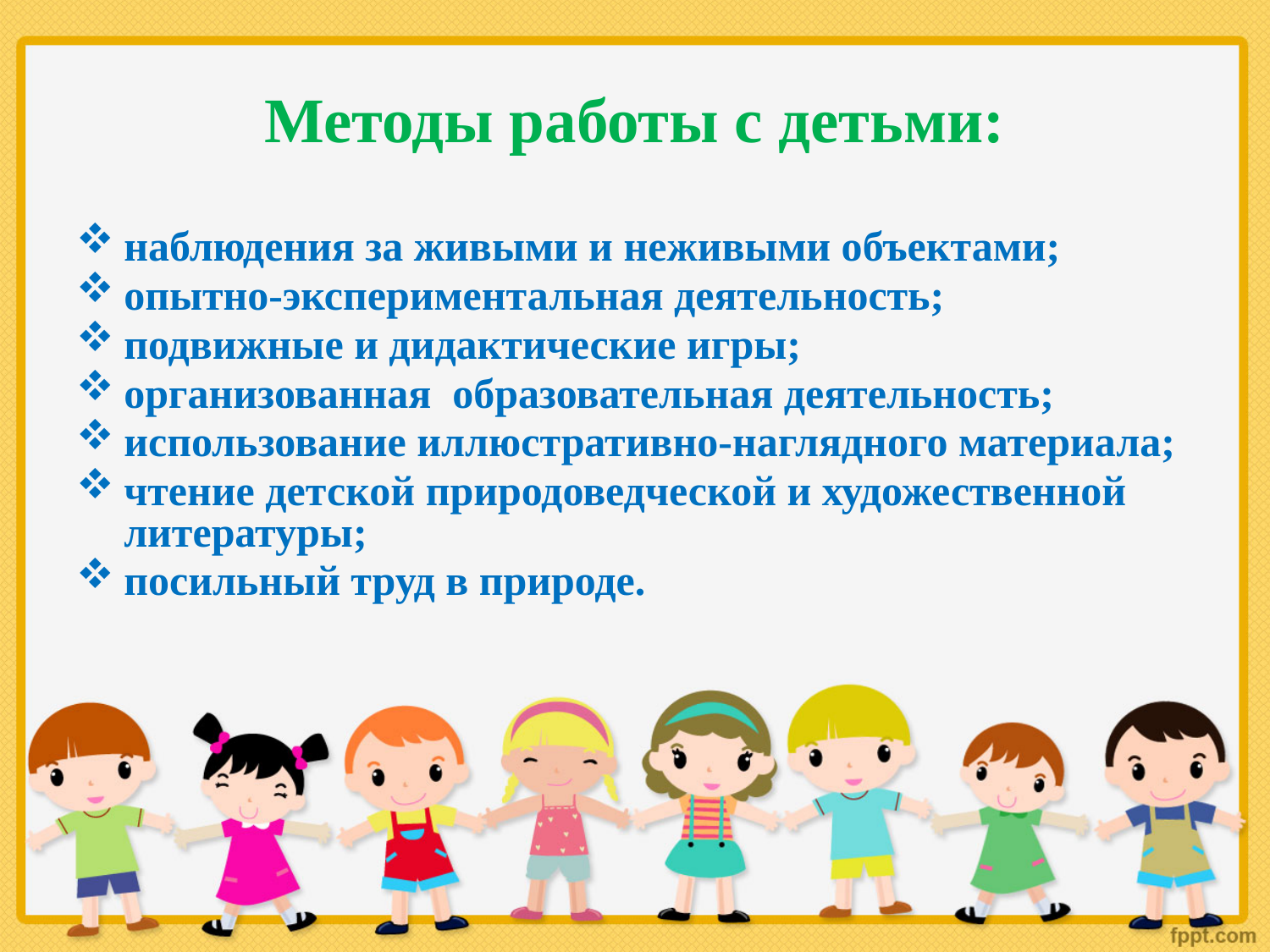

# Методы работы с детьми:
наблюдения за живыми и неживыми объектами;
опытно-экспериментальная деятельность;
подвижные и дидактические игры;
организованная  образовательная деятельность;
использование иллюстративно-наглядного материала;
чтение детской природоведческой и художественной литературы;
посильный труд в природе.